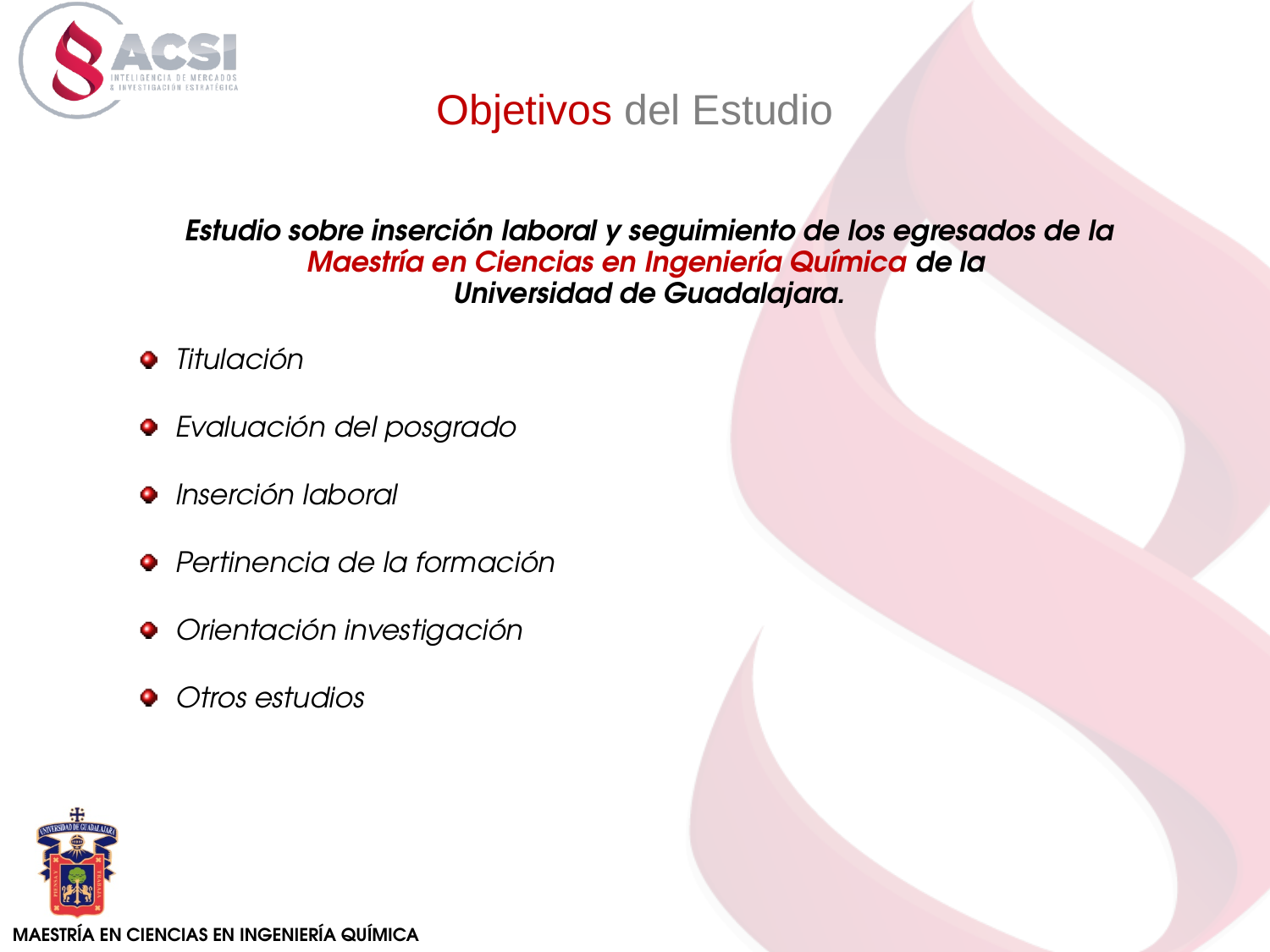

Objetivos del Estudio
Estudio sobre inserción laboral y seguimiento de los egresados de la Maestría en Ciencias en Ingeniería Química de la
Universidad de Guadalajara.

 Titulación

 Evaluación del posgrado

 Inserción laboral

 Pertinencia de la formación

 Orientación investigación

 Otros estudios